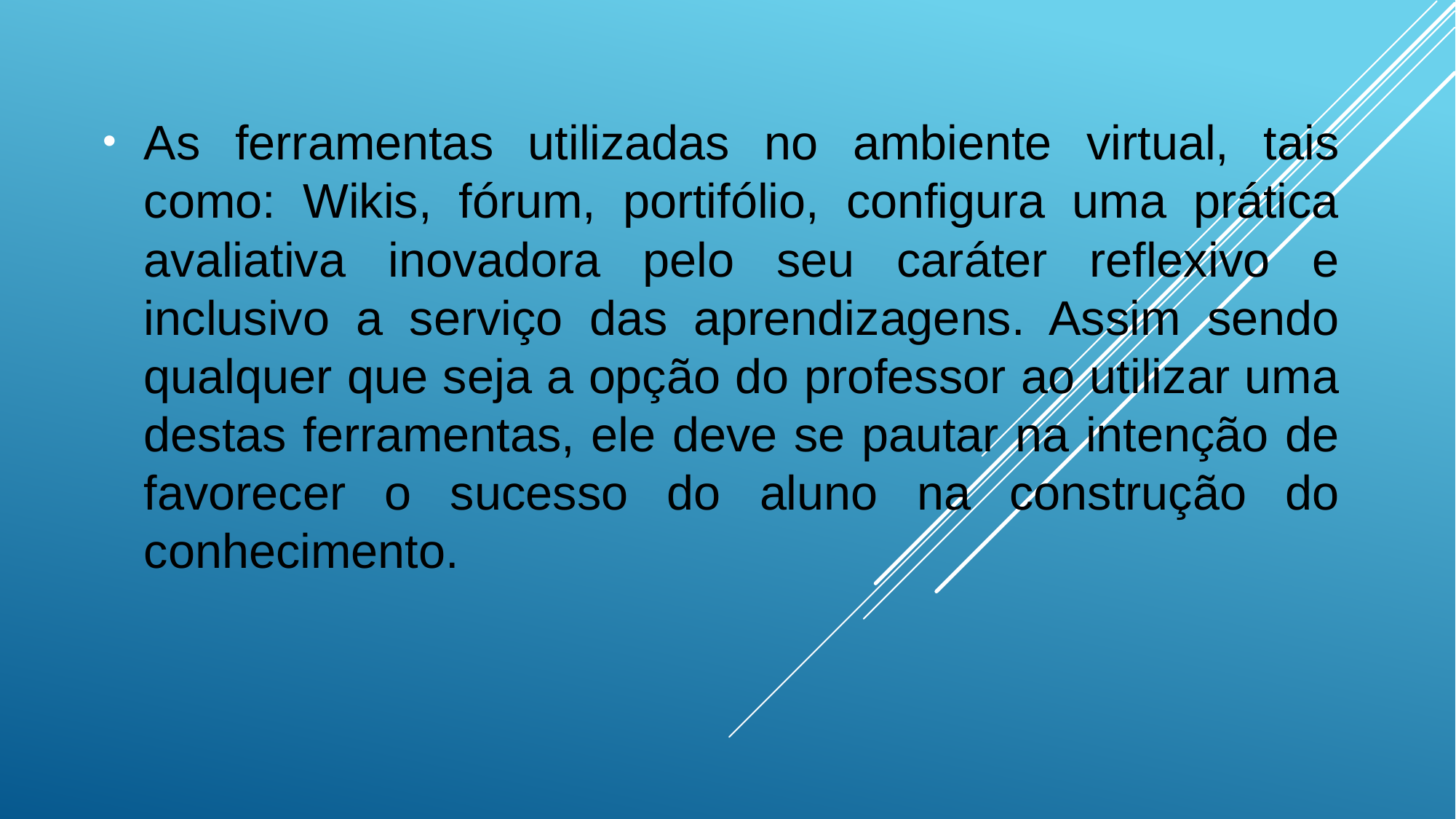

As ferramentas utilizadas no ambiente virtual, tais como: Wikis, fórum, portifólio, configura uma prática avaliativa inovadora pelo seu caráter reflexivo e inclusivo a serviço das aprendizagens. Assim sendo qualquer que seja a opção do professor ao utilizar uma destas ferramentas, ele deve se pautar na intenção de favorecer o sucesso do aluno na construção do conhecimento.